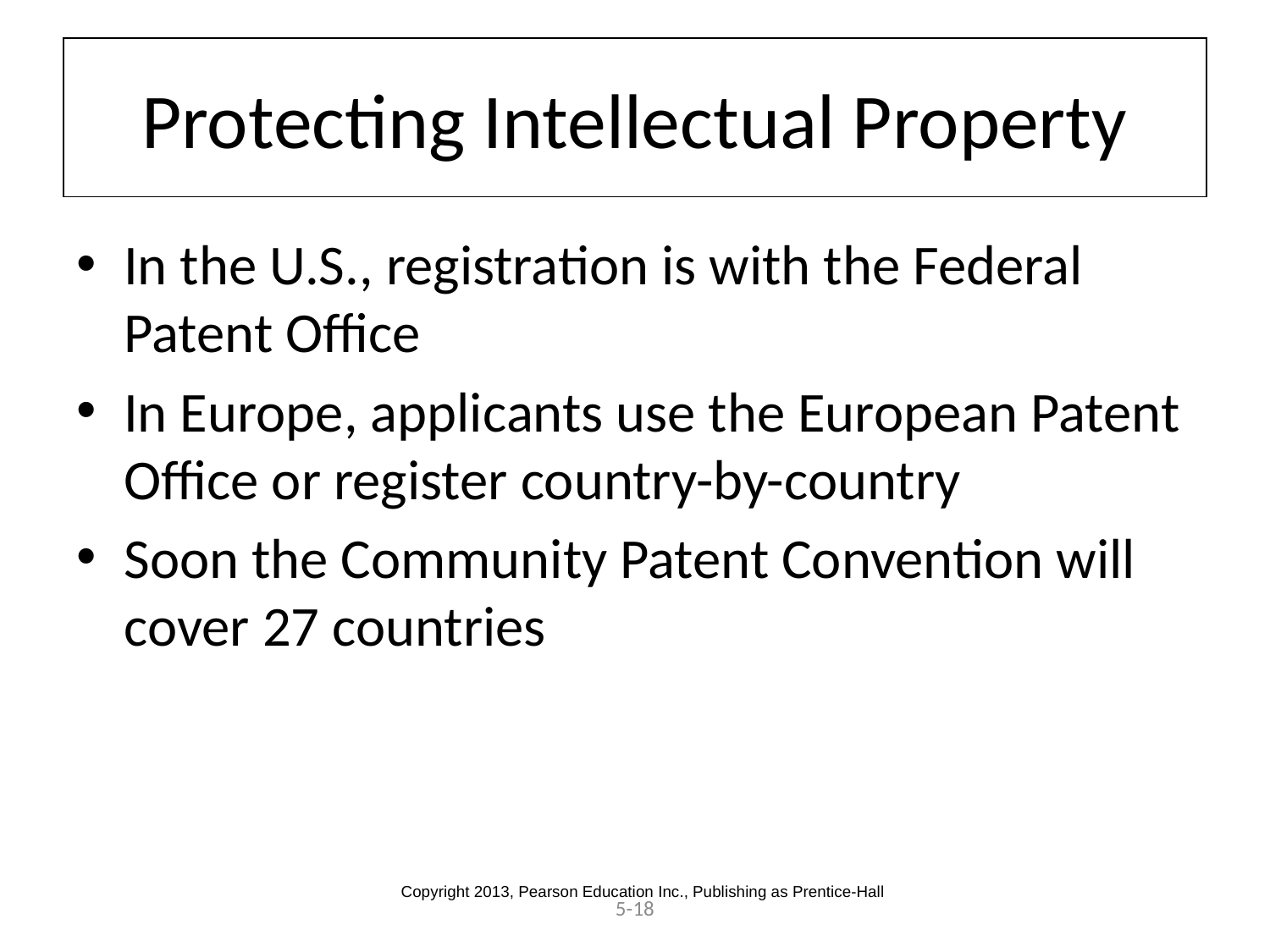

# Protecting Intellectual Property
In the U.S., registration is with the Federal Patent Office
In Europe, applicants use the European Patent Office or register country-by-country
Soon the Community Patent Convention will cover 27 countries
Copyright 2013, Pearson Education Inc., Publishing as Prentice-Hall

5-18